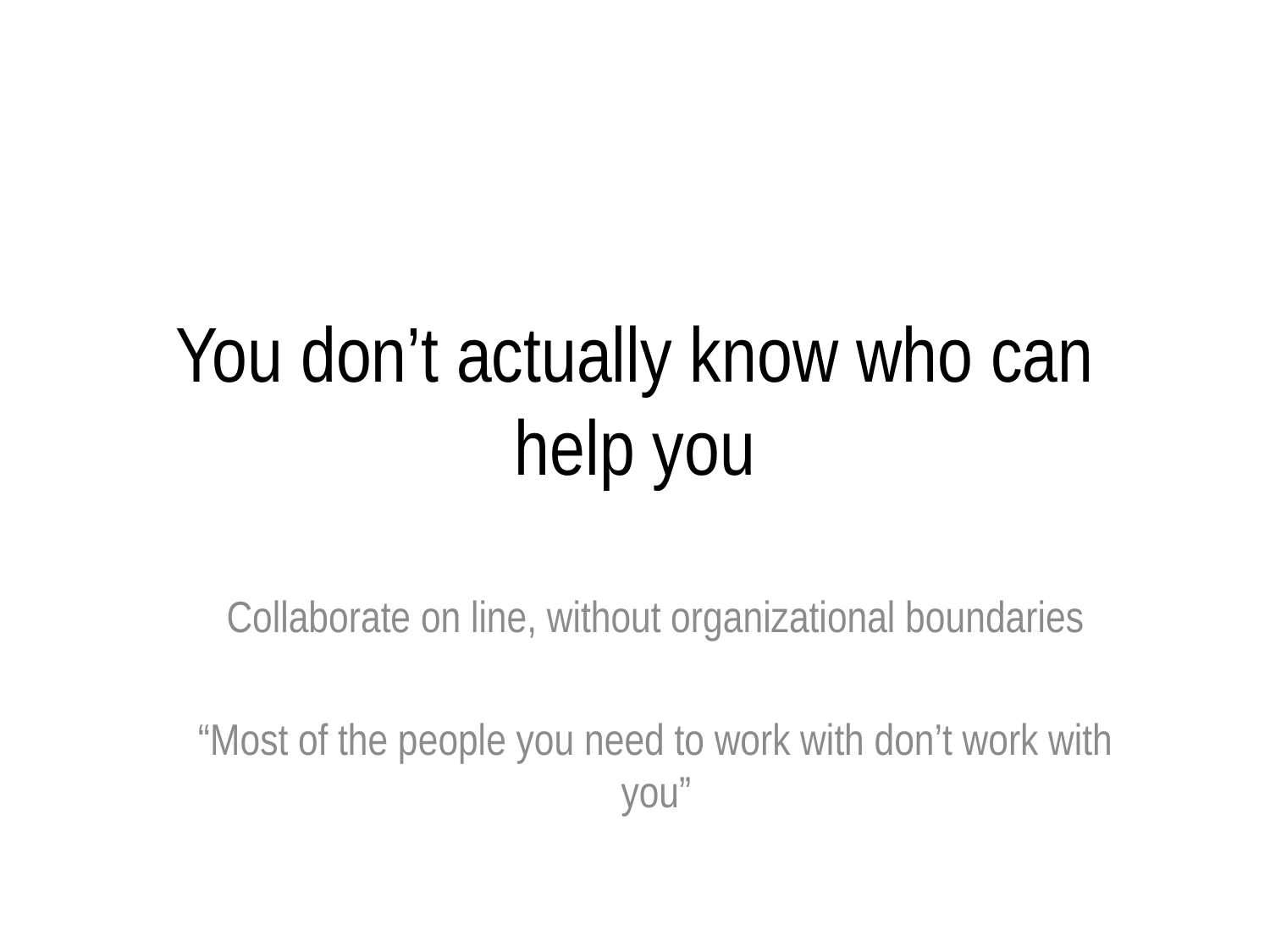

# You don’t actually know who can help you
Collaborate on line, without organizational boundaries

“Most of the people you need to work with don’t work with you”